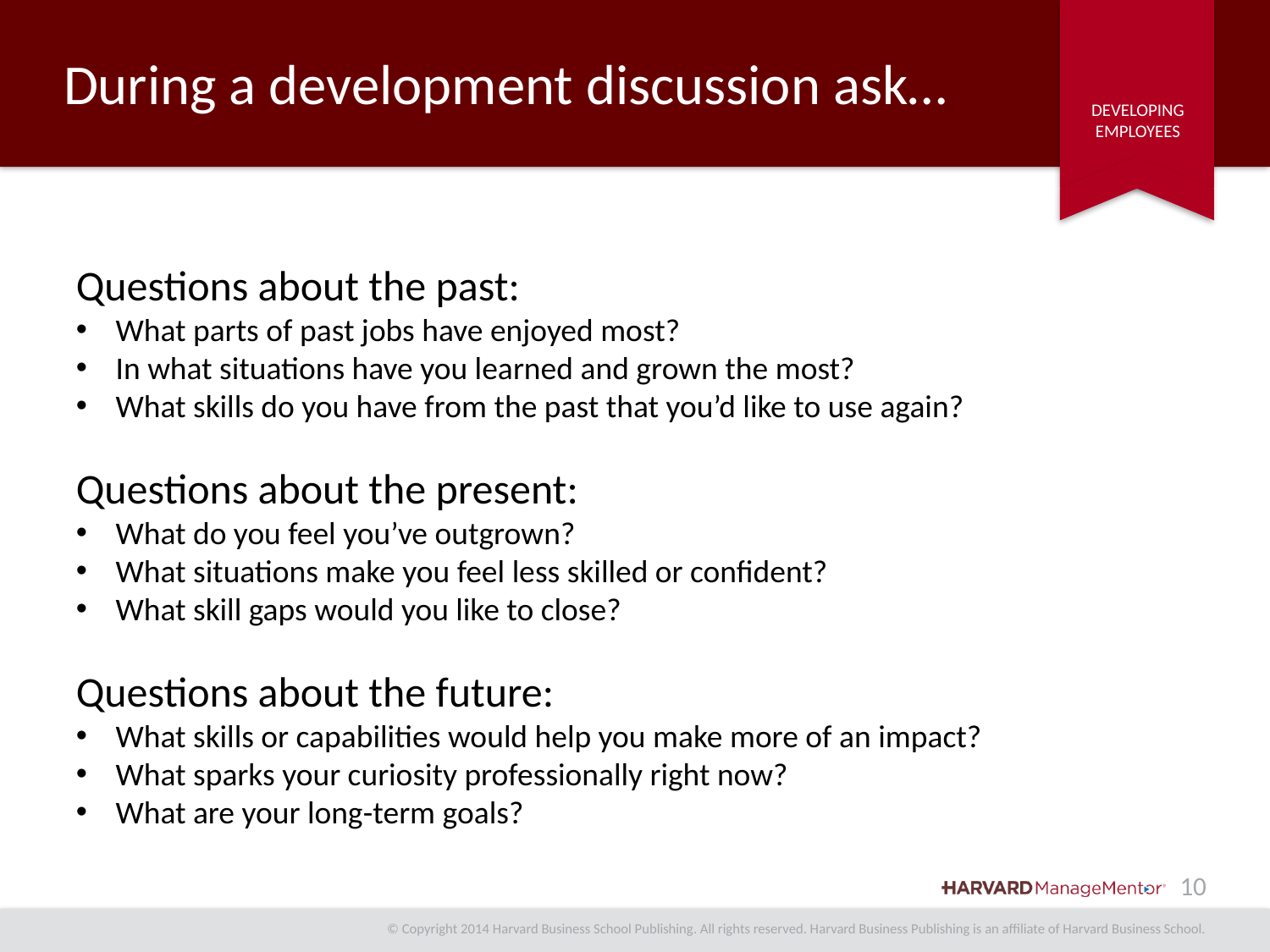

# During a development discussion ask…
Questions about the past:
What parts of past jobs have enjoyed most?
In what situations have you learned and grown the most?
What skills do you have from the past that you’d like to use again?

Questions about the present:
What do you feel you’ve outgrown?
What situations make you feel less skilled or confident?
What skill gaps would you like to close?

Questions about the future:
What skills or capabilities would help you make more of an impact?
What sparks your curiosity professionally right now?
What are your long-term goals?